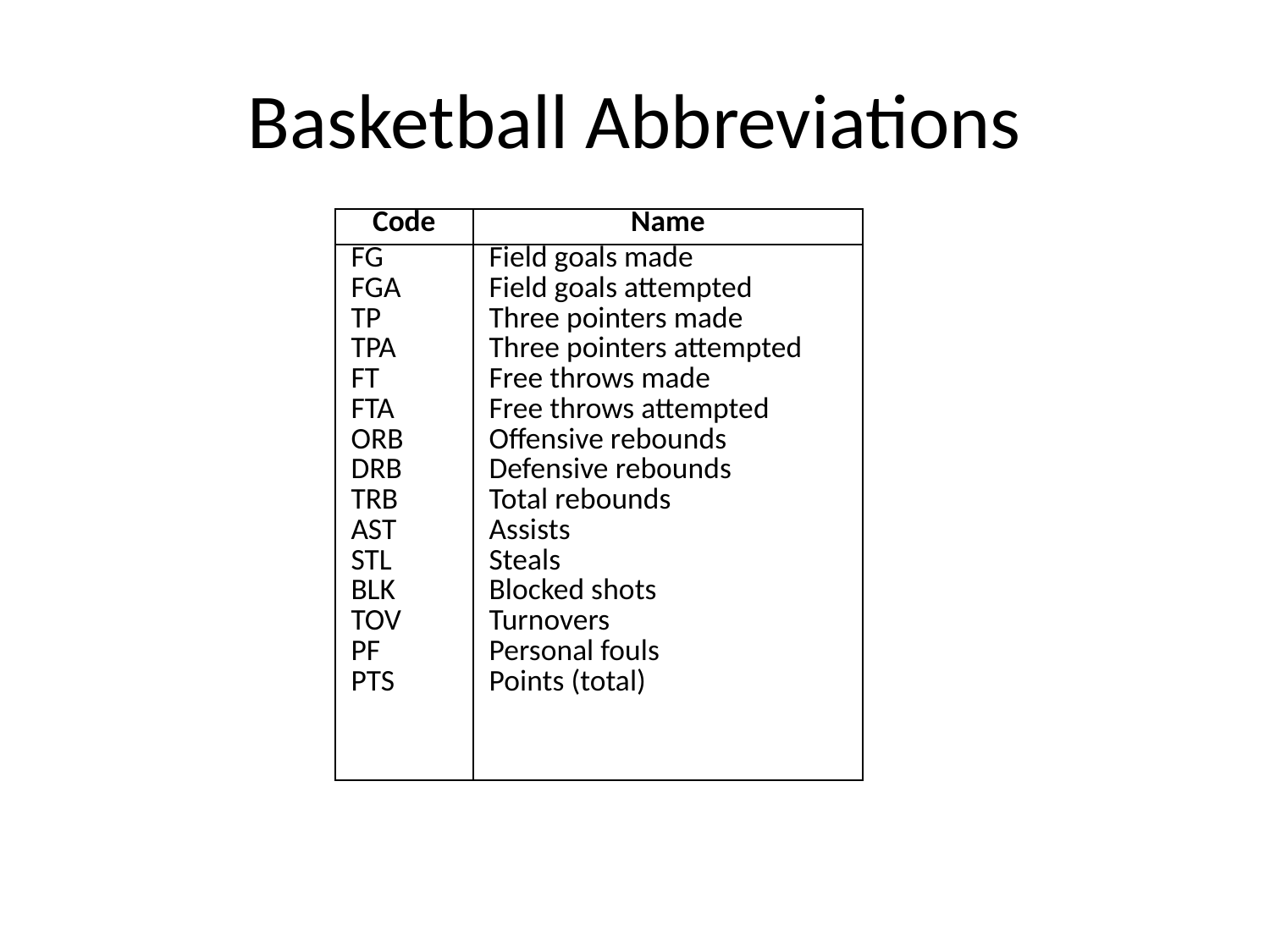

# Basketball Abbreviations
| Code | Name |
| --- | --- |
| FG FGA TP TPA FT FTA ORB DRB TRB AST STL BLK TOV PF PTS | Field goals made Field goals attempted Three pointers made Three pointers attempted Free throws made Free throws attempted Offensive rebounds Defensive rebounds Total rebounds Assists Steals Blocked shots Turnovers Personal fouls Points (total) |